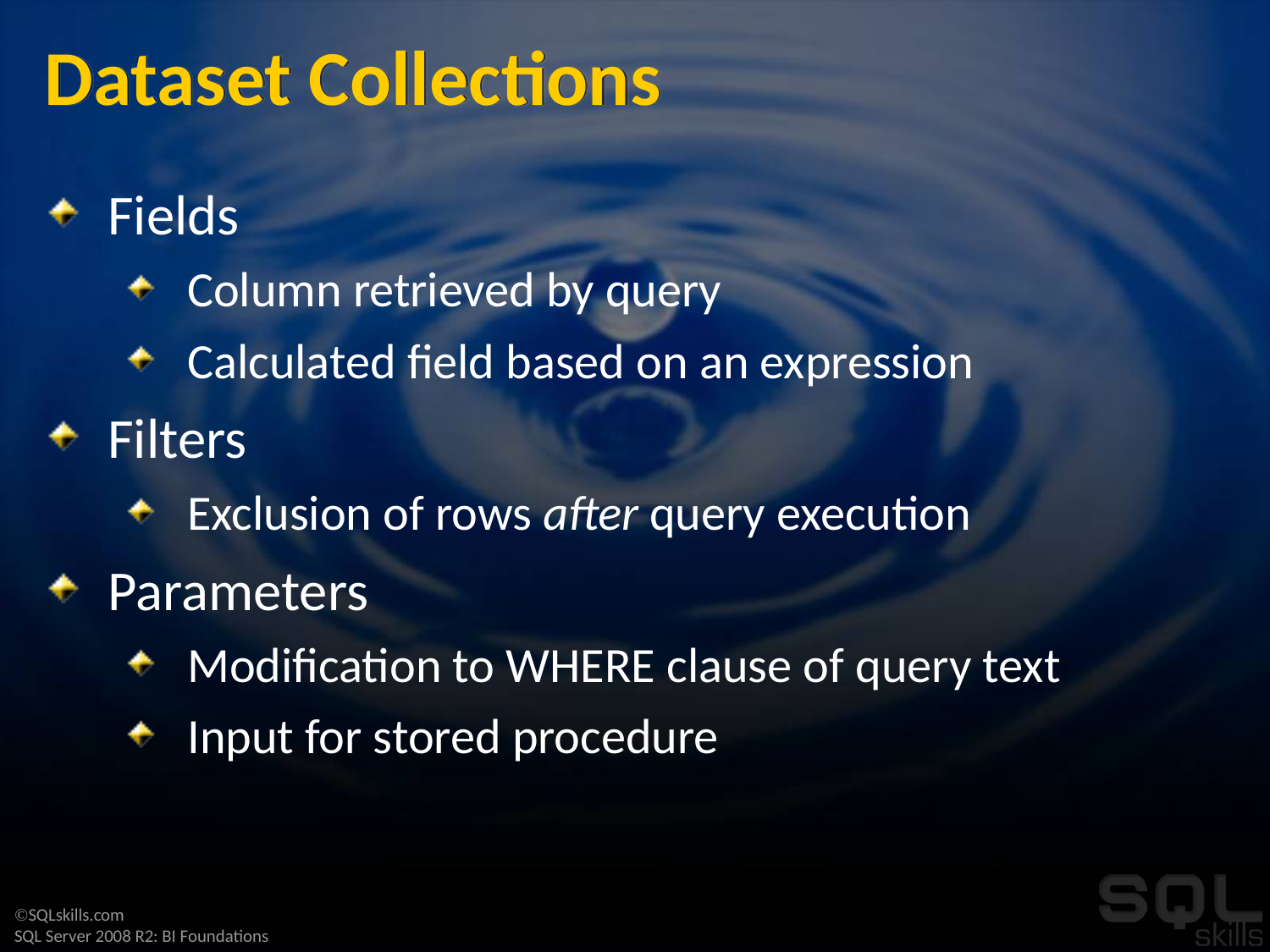

# Dataset Collections
Fields
Column retrieved by query
Calculated field based on an expression
Filters
Exclusion of rows after query execution
Parameters
Modification to WHERE clause of query text
Input for stored procedure